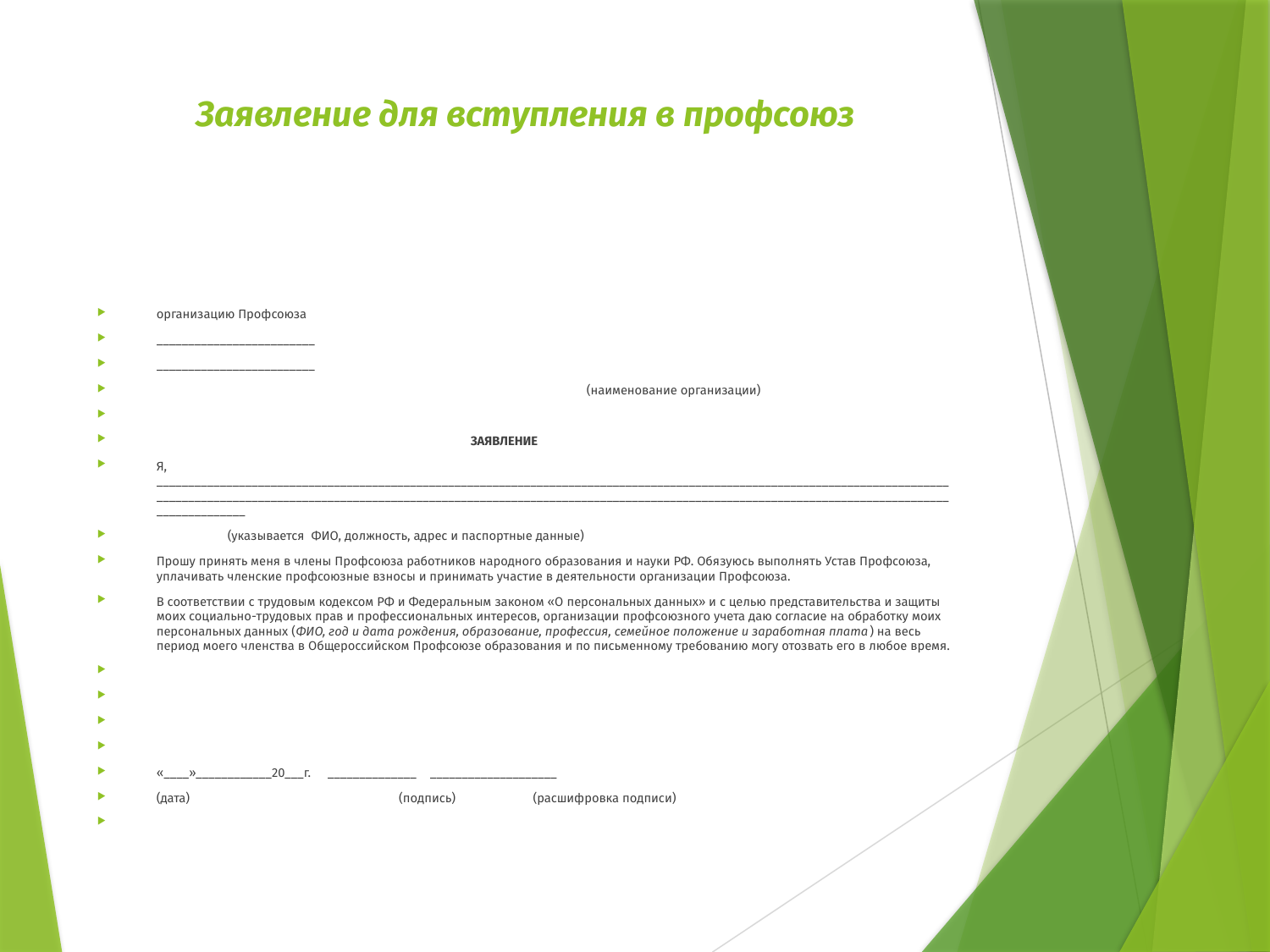

# Заявление для вступления в профсоюз
организацию Профсоюза
_________________________
_________________________
                                                                                                                               (наименование организации)

                                                                                                          ЗАЯВЛЕНИЕ
Я, ________________________________________________________________________________________________________________________________________________________________________________________________________________________________________________________________________
                     (указывается  ФИО, должность, адрес и паспортные данные)
Прошу принять меня в члены Профсоюза работников народного образования и науки РФ. Обязуюсь выполнять Устав Профсоюза, уплачивать членские профсоюзные взносы и принимать участие в деятельности организации Профсоюза.
В соответствии с трудовым кодексом РФ и Федеральным законом «О персональных данных» и с целью представительства и защиты моих социально-трудовых прав и профессиональных интересов, организации профсоюзного учета даю согласие на обработку моих персональных данных (ФИО, год и дата рождения, образование, профессия, семейное положение и заработная плата) на весь период моего членства в Общероссийском Профсоюзе образования и по письменному требованию могу отозвать его в любое время.

«____»____________20___г.     ______________    ____________________
(дата)                                                              (подпись)                       (расшифровка подписи)